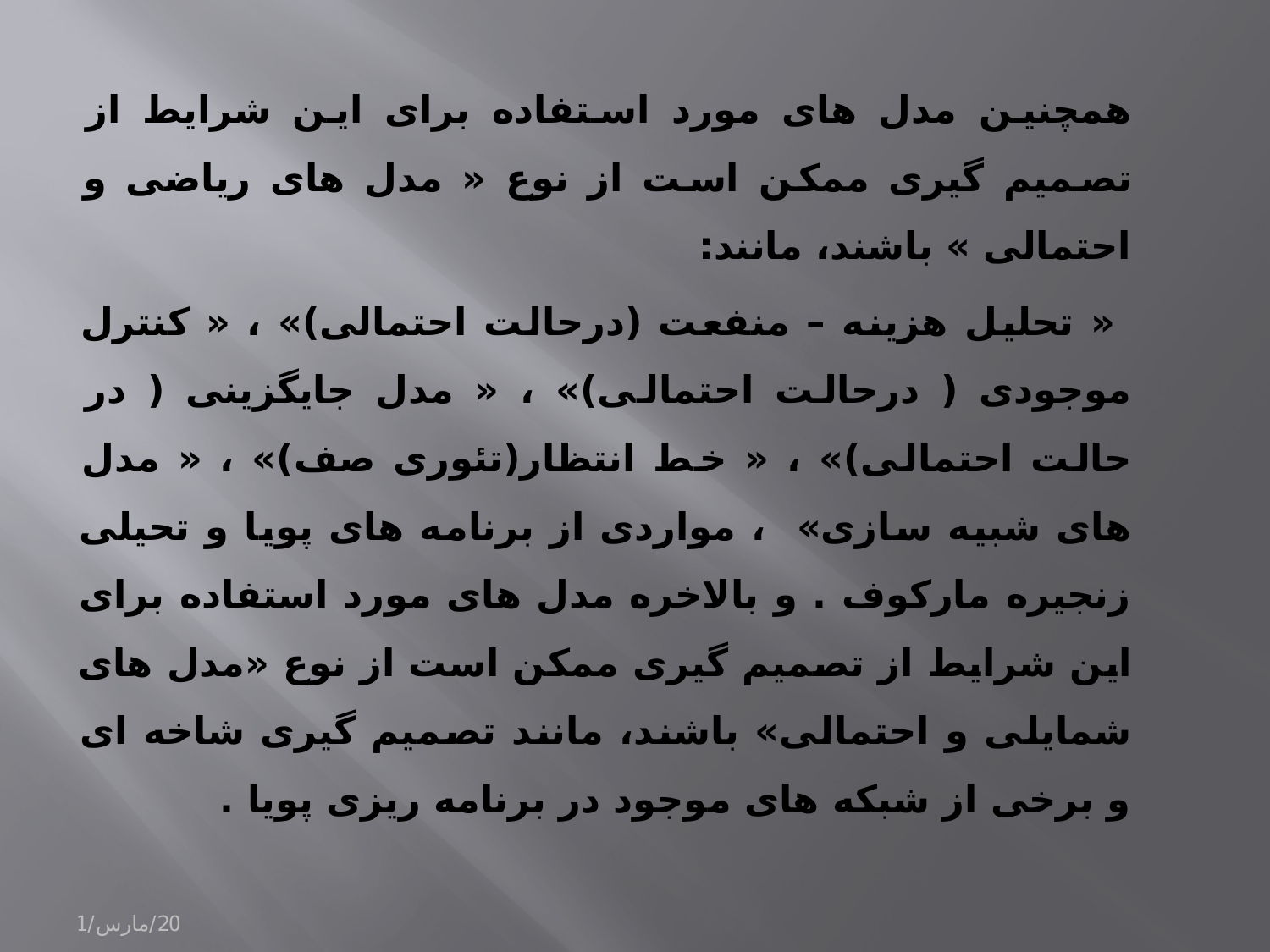

همچنین مدل های مورد استفاده برای این شرایط از تصمیم گیری ممکن است از نوع « مدل های ریاضی و احتمالی » باشند، مانند:
 « تحلیل هزینه – منفعت (درحالت احتمالی)» ، « کنترل موجودی ( درحالت احتمالی)» ، « مدل جایگزینی ( در حالت احتمالی)» ، « خط انتظار(تئوری صف)» ، « مدل های شبیه سازی»  ، مواردی از برنامه های پویا و تحیلی زنجیره مارکوف . و بالاخره مدل های مورد استفاده برای این شرایط از تصمیم گیری ممکن است از نوع «مدل های شمایلی و احتمالی» باشند، مانند تصمیم گیری شاخه ای و برخی از شبکه های موجود در برنامه ریزی پویا .
20/مارس/1